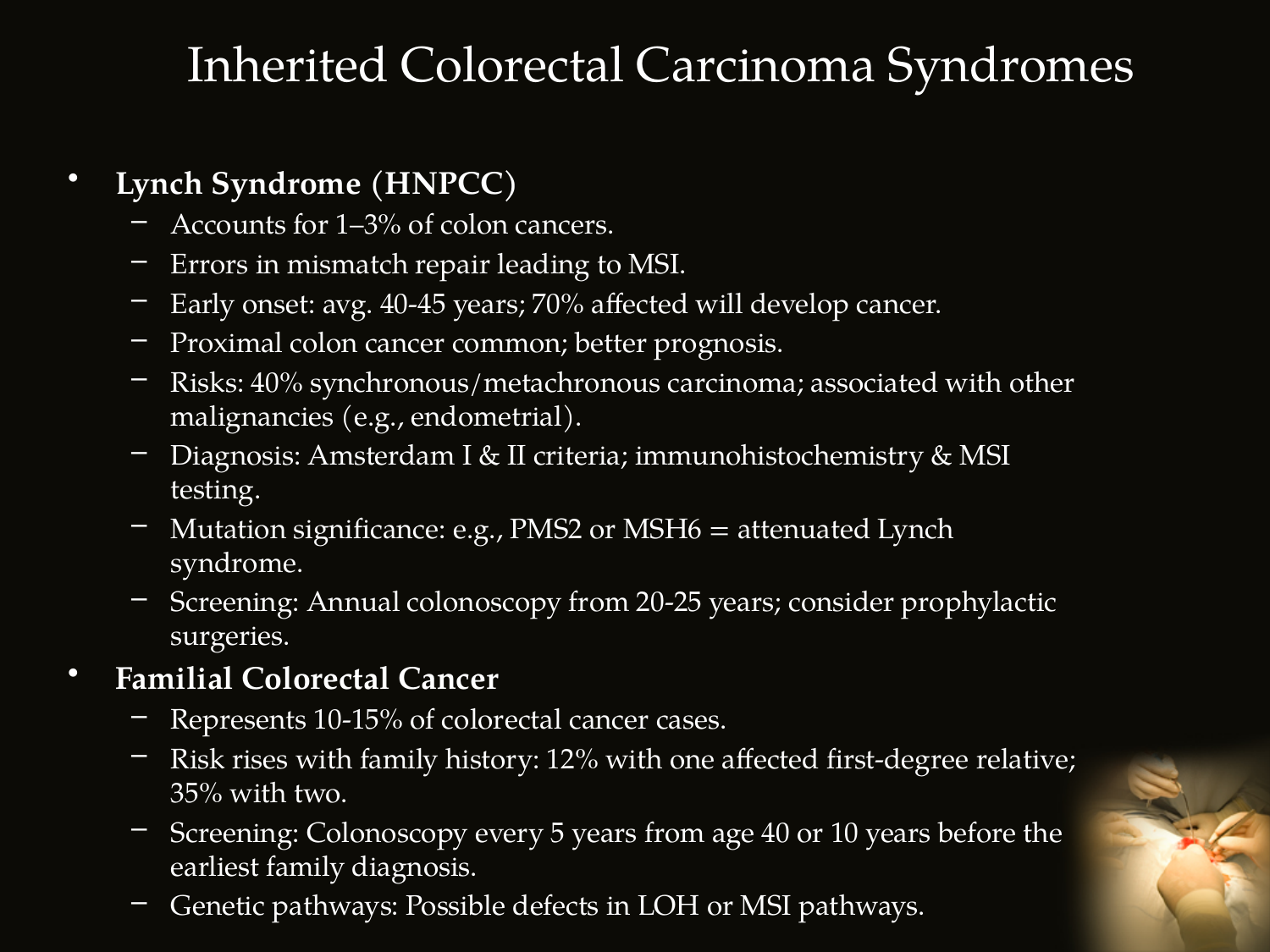

# Inherited Colorectal Carcinoma Syndromes
Lynch Syndrome (HNPCC)
Accounts for 1–3% of colon cancers.
Errors in mismatch repair leading to MSI.
Early onset: avg. 40-45 years; 70% affected will develop cancer.
Proximal colon cancer common; better prognosis.
Risks: 40% synchronous/metachronous carcinoma; associated with other malignancies (e.g., endometrial).
Diagnosis: Amsterdam I & II criteria; immunohistochemistry & MSI testing.
Mutation significance: e.g., PMS2 or MSH6 = attenuated Lynch syndrome.
Screening: Annual colonoscopy from 20-25 years; consider prophylactic surgeries.
Familial Colorectal Cancer
Represents 10-15% of colorectal cancer cases.
Risk rises with family history: 12% with one affected first-degree relative; 35% with two.
Screening: Colonoscopy every 5 years from age 40 or 10 years before the earliest family diagnosis.
Genetic pathways: Possible defects in LOH or MSI pathways.